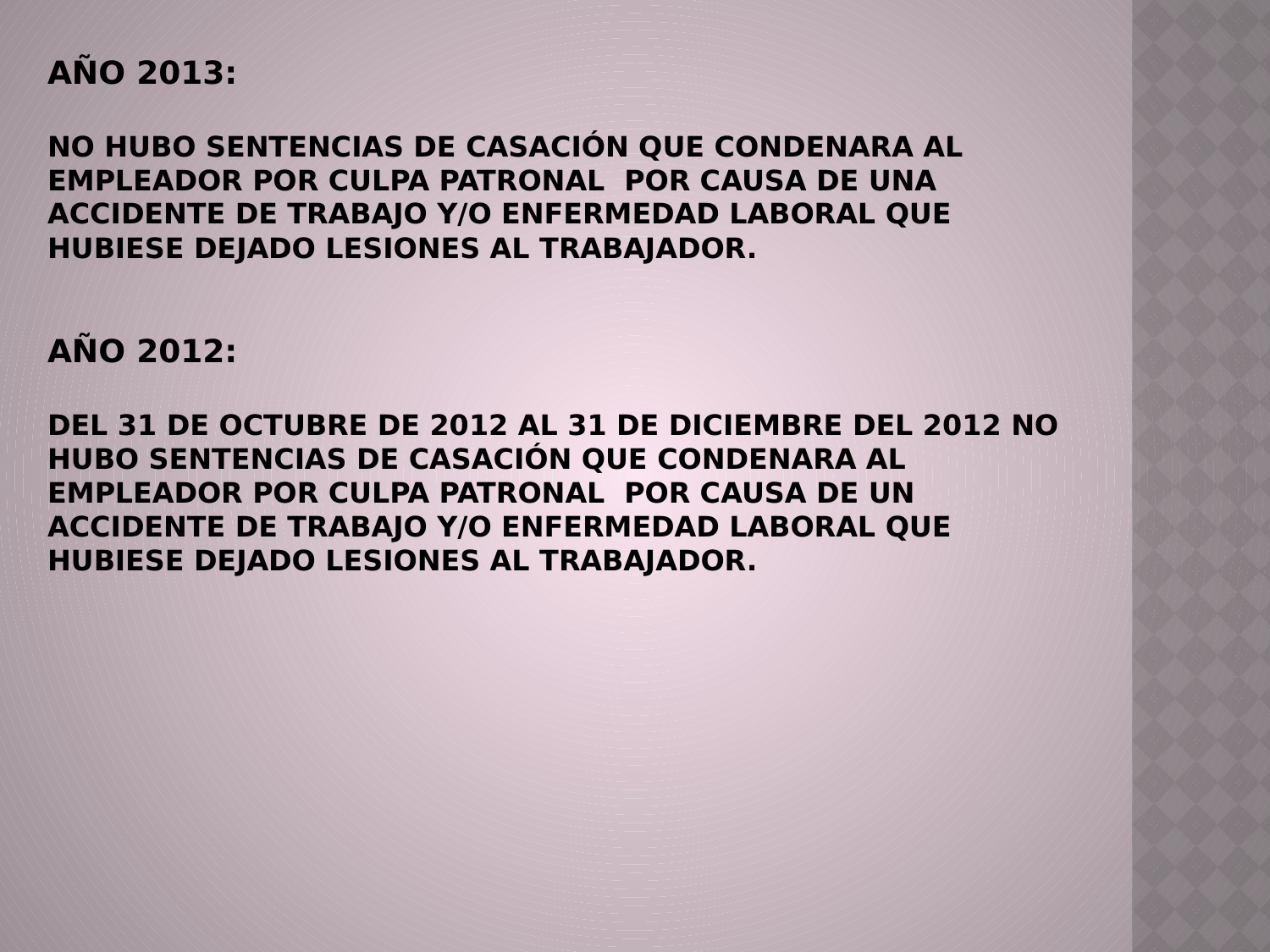

AÑO 2013:

NO HUBO SENTENCIAS DE CASACIÓN QUE CONDENARA AL EMPLEADOR POR CULPA PATRONAL  POR CAUSA DE UNA ACCIDENTE DE TRABAJO Y/O ENFERMEDAD LABORAL QUE HUBIESE DEJADO LESIONES AL TRABAJADOR.

AÑO 2012:

DEL 31 DE OCTUBRE DE 2012 AL 31 DE DICIEMBRE DEL 2012 NO HUBO SENTENCIAS DE CASACIÓN QUE CONDENARA AL EMPLEADOR POR CULPA PATRONAL  POR CAUSA DE UN ACCIDENTE DE TRABAJO Y/O ENFERMEDAD LABORAL QUE HUBIESE DEJADO LESIONES AL TRABAJADOR.